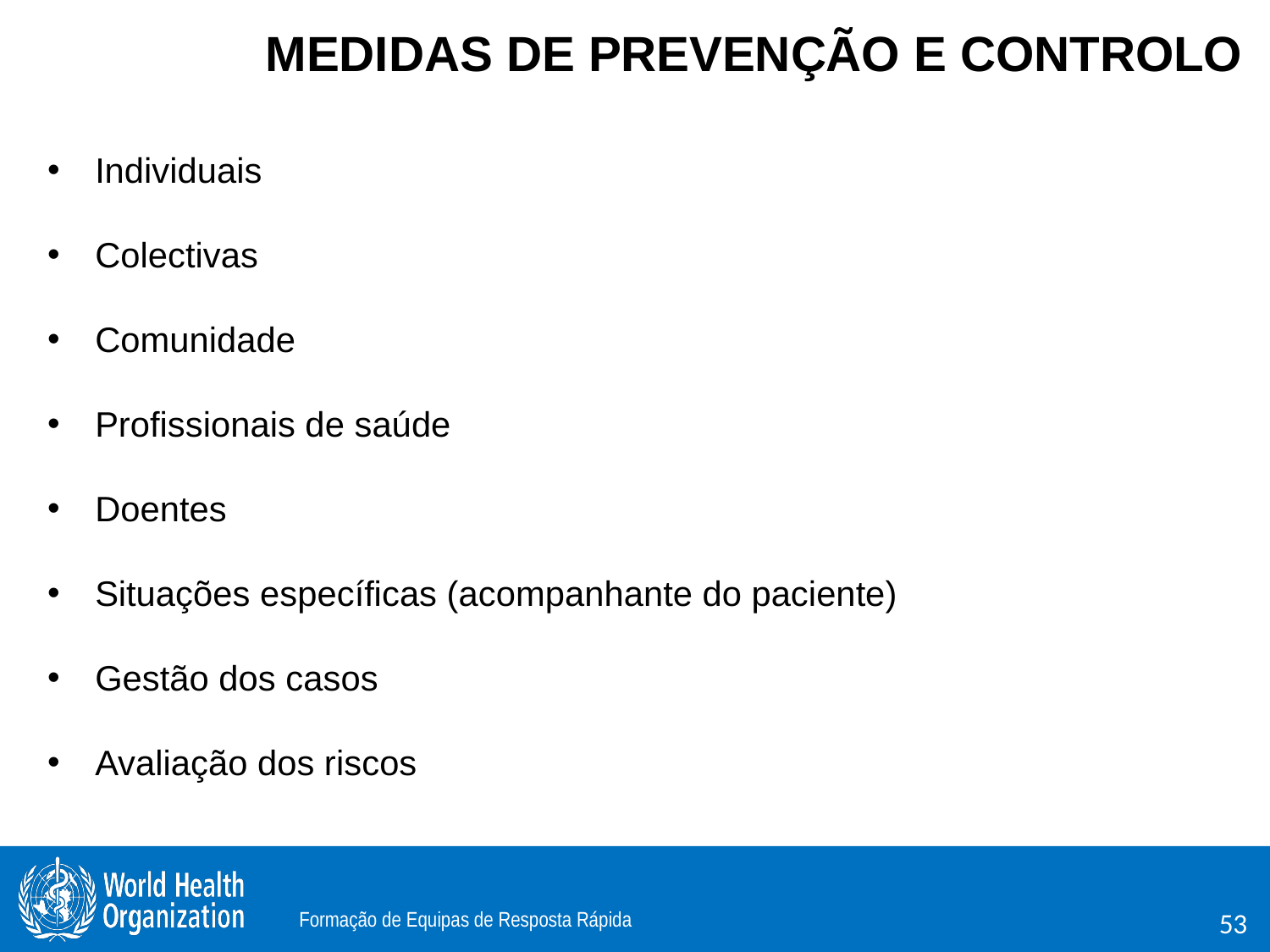

MEDIDAS DE PREVENÇÃO E CONTROLO
Individuais
Colectivas
Comunidade
Profissionais de saúde
Doentes
Situações específicas (acompanhante do paciente)
Gestão dos casos
Avaliação dos riscos